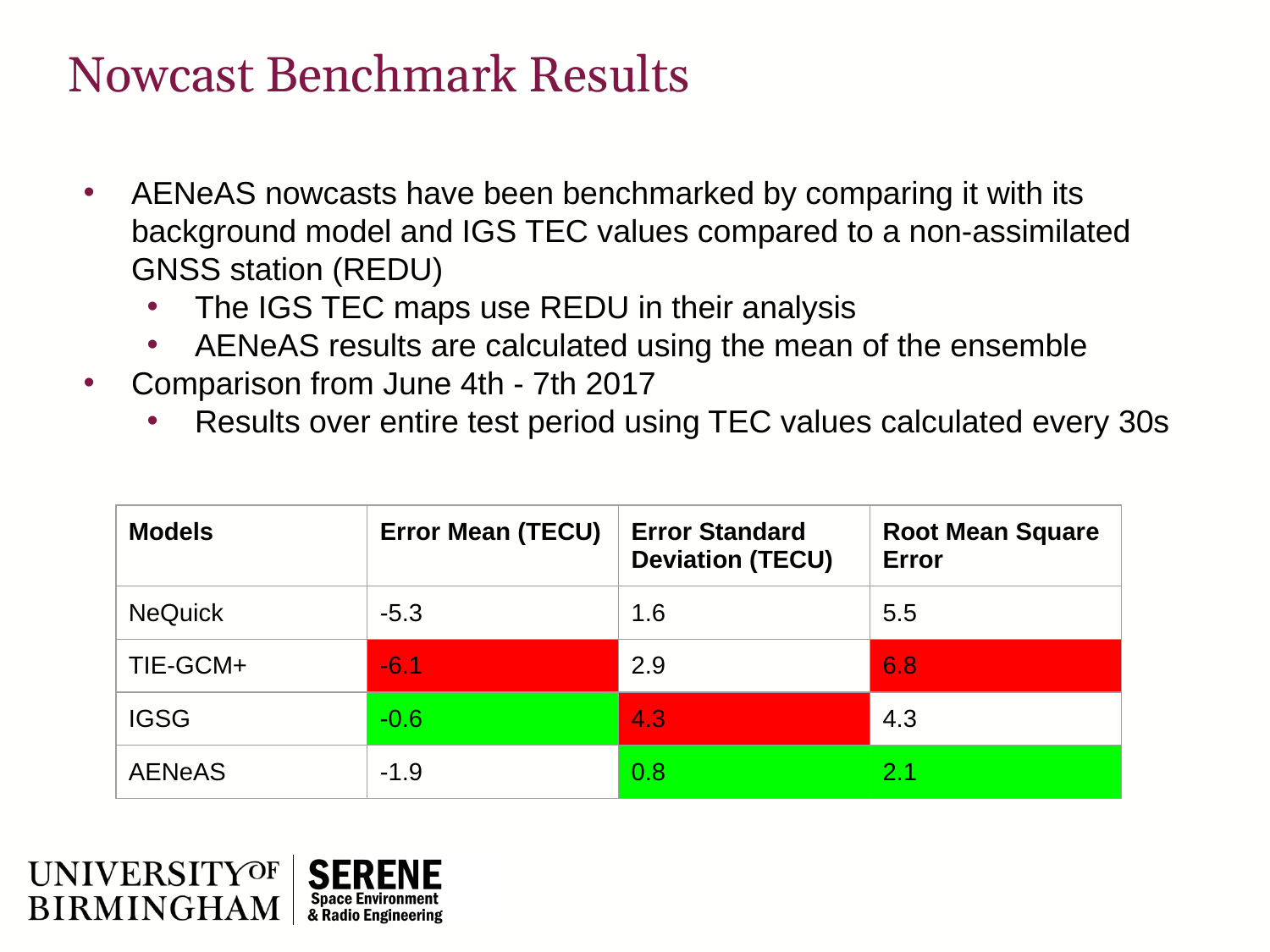

# Nowcast Benchmark Results
AENeAS nowcasts have been benchmarked by comparing it with its background model and IGS TEC values compared to a non-assimilated GNSS station (REDU)
The IGS TEC maps use REDU in their analysis
AENeAS results are calculated using the mean of the ensemble
Comparison from June 4th - 7th 2017
Results over entire test period using TEC values calculated every 30s

| Models | Error Mean (TECU) | Error Standard Deviation (TECU) | Root Mean Square Error |
| --- | --- | --- | --- |
| NeQuick | -5.3 | 1.6 | 5.5 |
| TIE-GCM+ | -6.1 | 2.9 | 6.8 |
| IGSG | -0.6 | 4.3 | 4.3 |
| AENeAS | -1.9 | 0.8 | 2.1 |